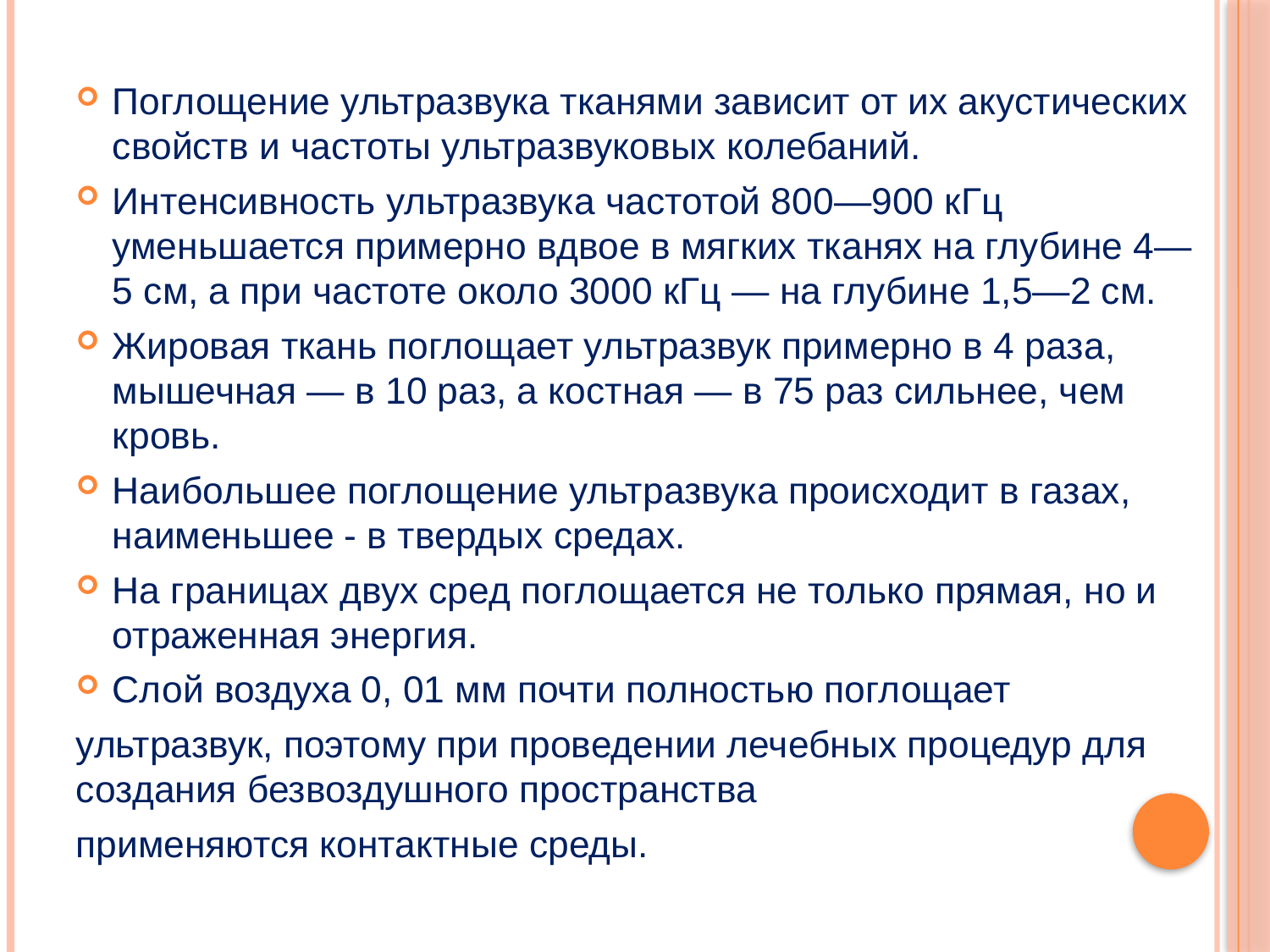

Поглощение ультразвука тканями зависит от их акустических свойств и частоты ультразвуковых колебаний.
Интенсивность ультразвука частотой 800—900 кГц уменьшается примерно вдвое в мягких тканях на глубине 4—5 см, а при частоте около 3000 кГц — на глубине 1,5—2 см.
Жировая ткань поглощает ультразвук примерно в 4 раза, мышечная — в 10 раз, а костная — в 75 раз сильнее, чем кровь.
Наибольшее поглощение ультразвука происходит в газах, наименьшее - в твердых средах.
На границах двух сред поглощается не только прямая, но и отраженная энергия.
Слой воздуха 0, 01 мм почти полностью поглощает
ультразвук, поэтому при проведении лечебных процедур для создания безвоздушного пространства
применяются контактные среды.